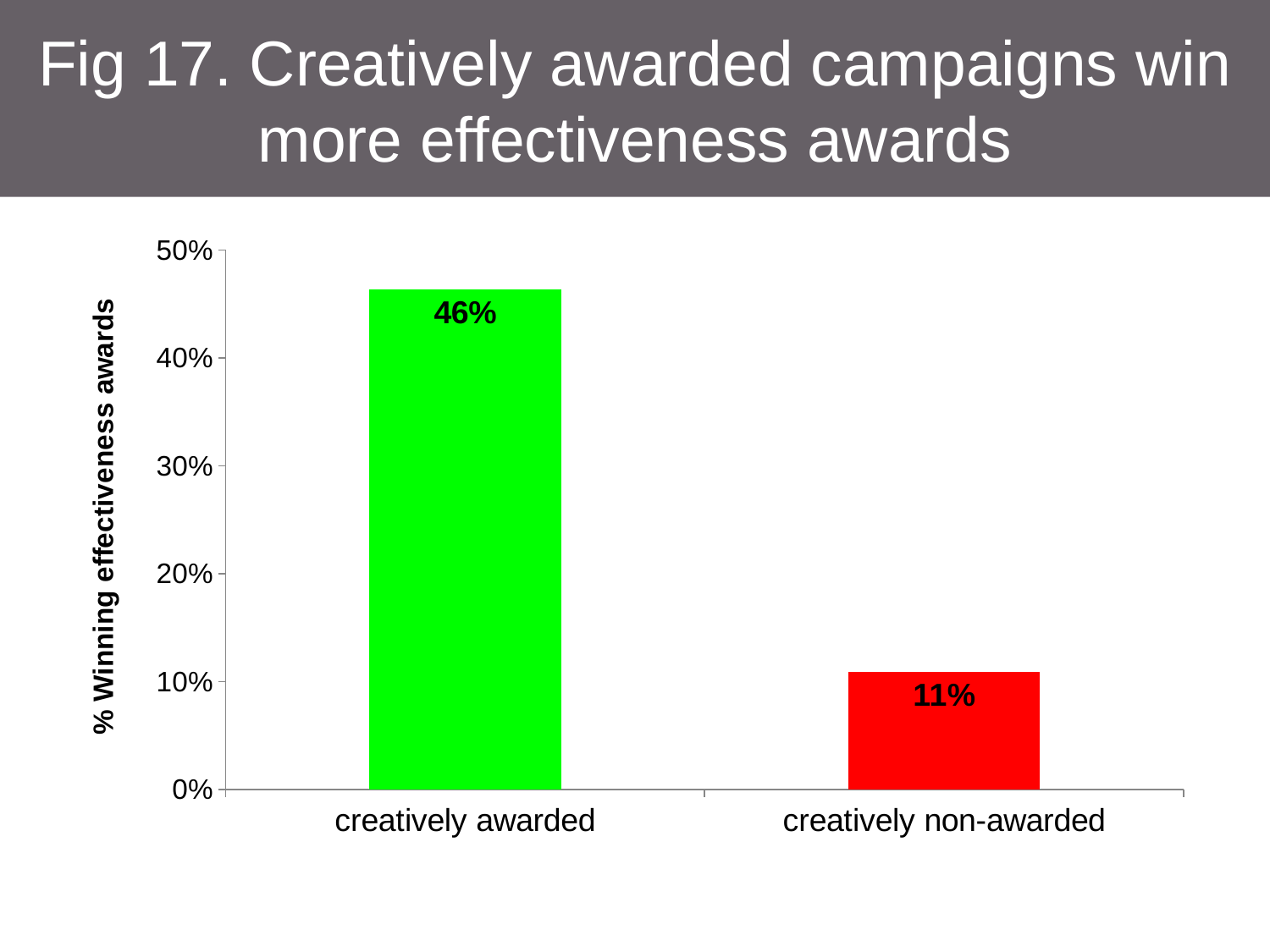

# Fig 17. Creatively awarded campaigns win more effectiveness awards

### Chart

| Category | % winning effectiveness awards |
|---|---|
| creatively awarded | 0.463414634146341 |
| creatively non-awarded | 0.10880829015544 |